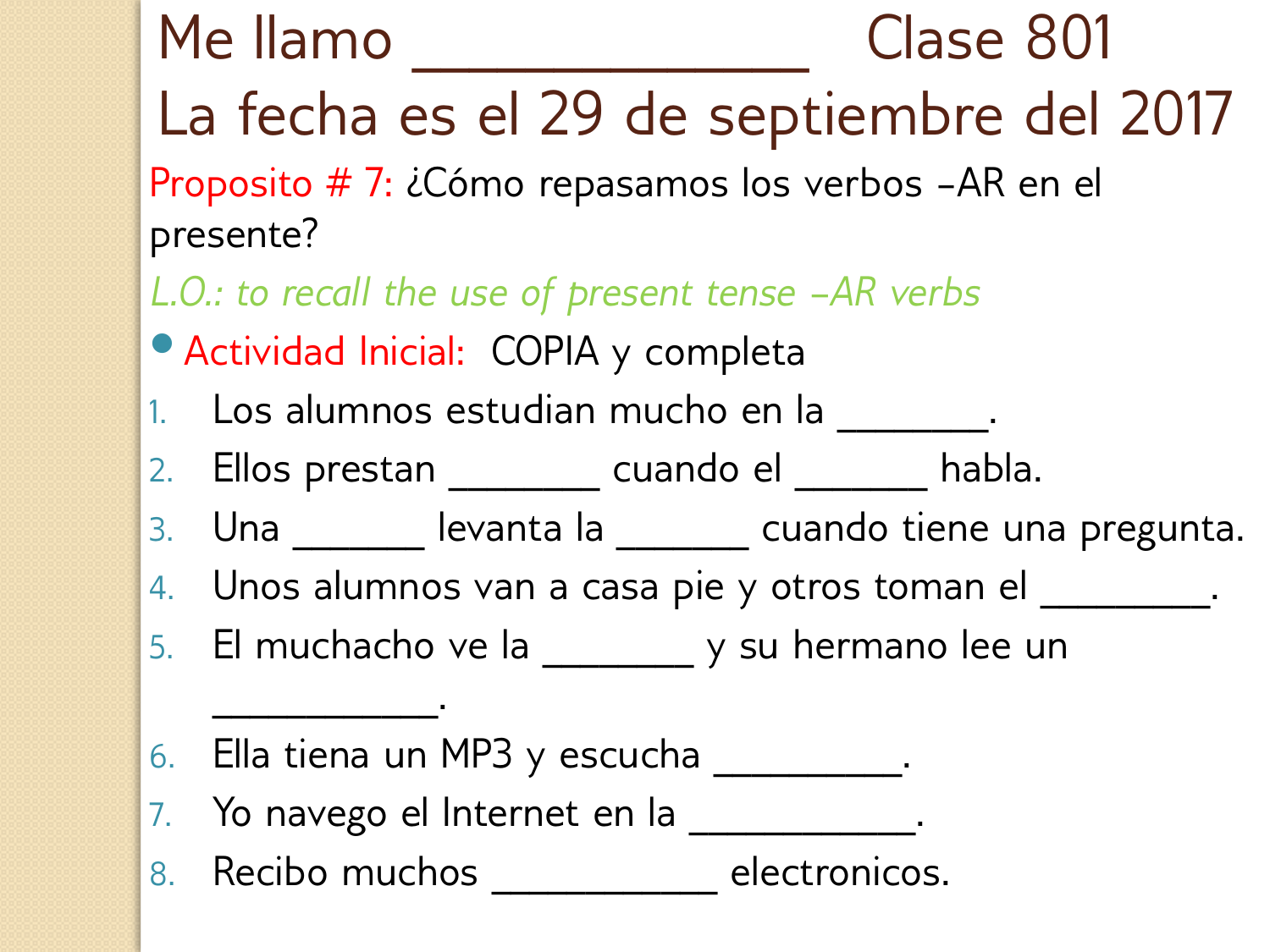

Me llamo ______________   Clase 801
La fecha es el 29 de septiembre del 2017
Proposito # 7: ¿Cómo repasamos los verbos –AR en el presente?
L.O.: to recall the use of present tense –AR verbs
Actividad Inicial:  COPIA y completa
Los alumnos estudian mucho en la ________.
Ellos prestan ________ cuando el _______ habla.
Una _______ levanta la _______ cuando tiene una pregunta.
Unos alumnos van a casa pie y otros toman el _________.
El muchacho ve la ________ y su hermano lee un ____________.
Ella tiena un MP3 y escucha __________.
Yo navego el Internet en la ____________.
Recibo muchos ____________ electronicos.